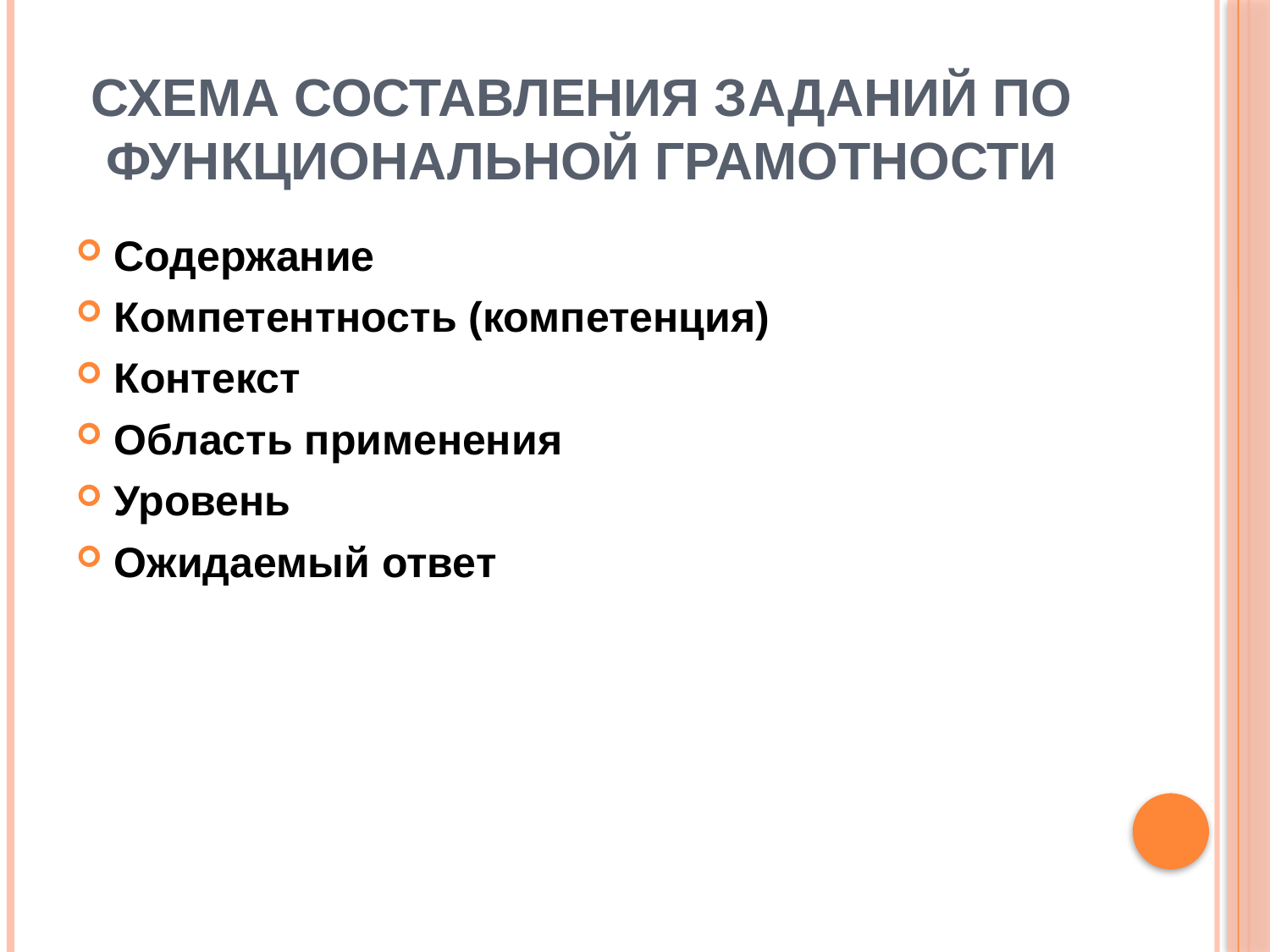

# Схема составления заданий по функциональной грамотности
Содержание
Компетентность (компетенция)
Контекст
Область применения
Уровень
Ожидаемый ответ